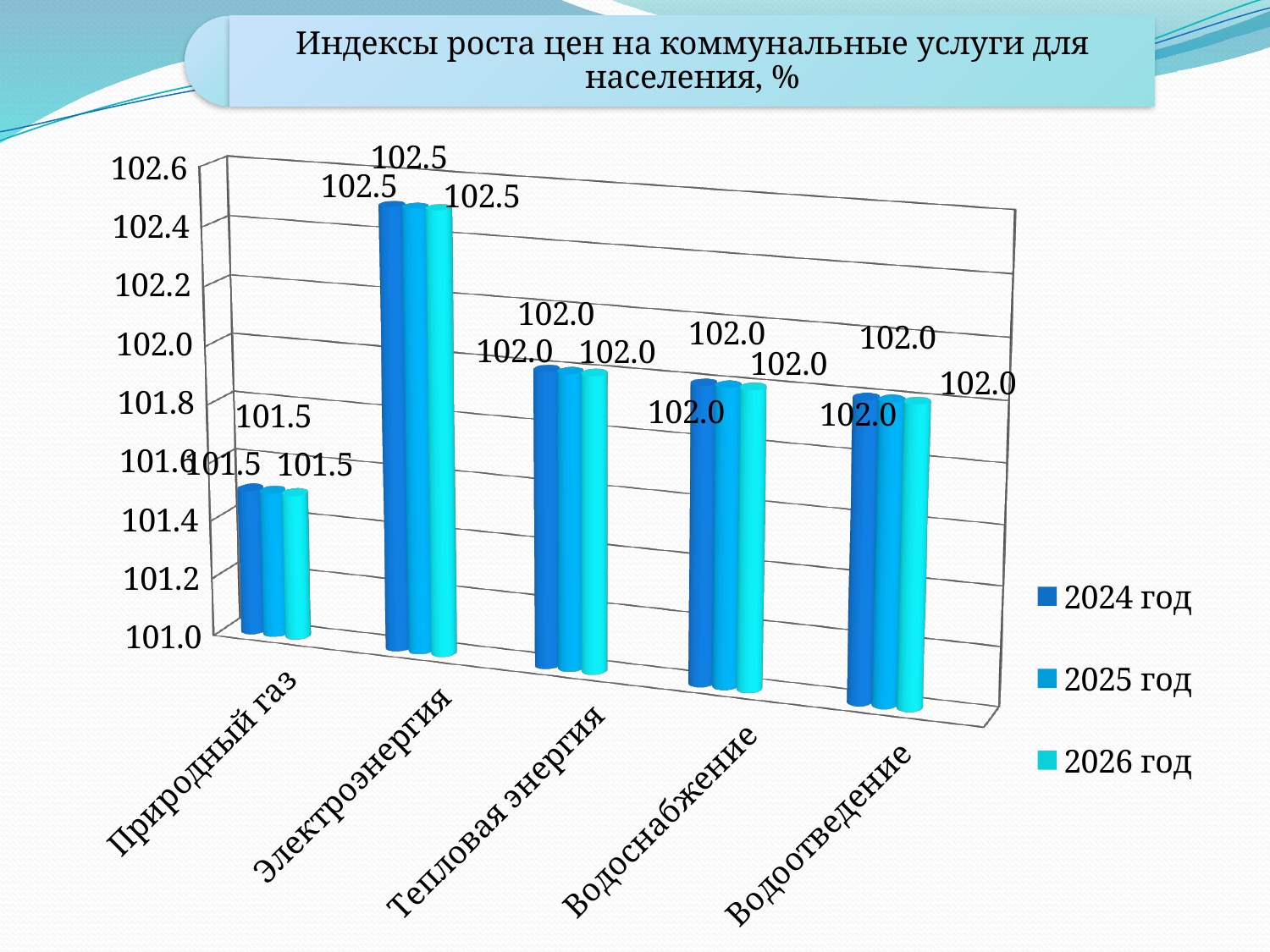

Индексы роста цен на коммунальные услуги для населения, %

[unsupported chart]